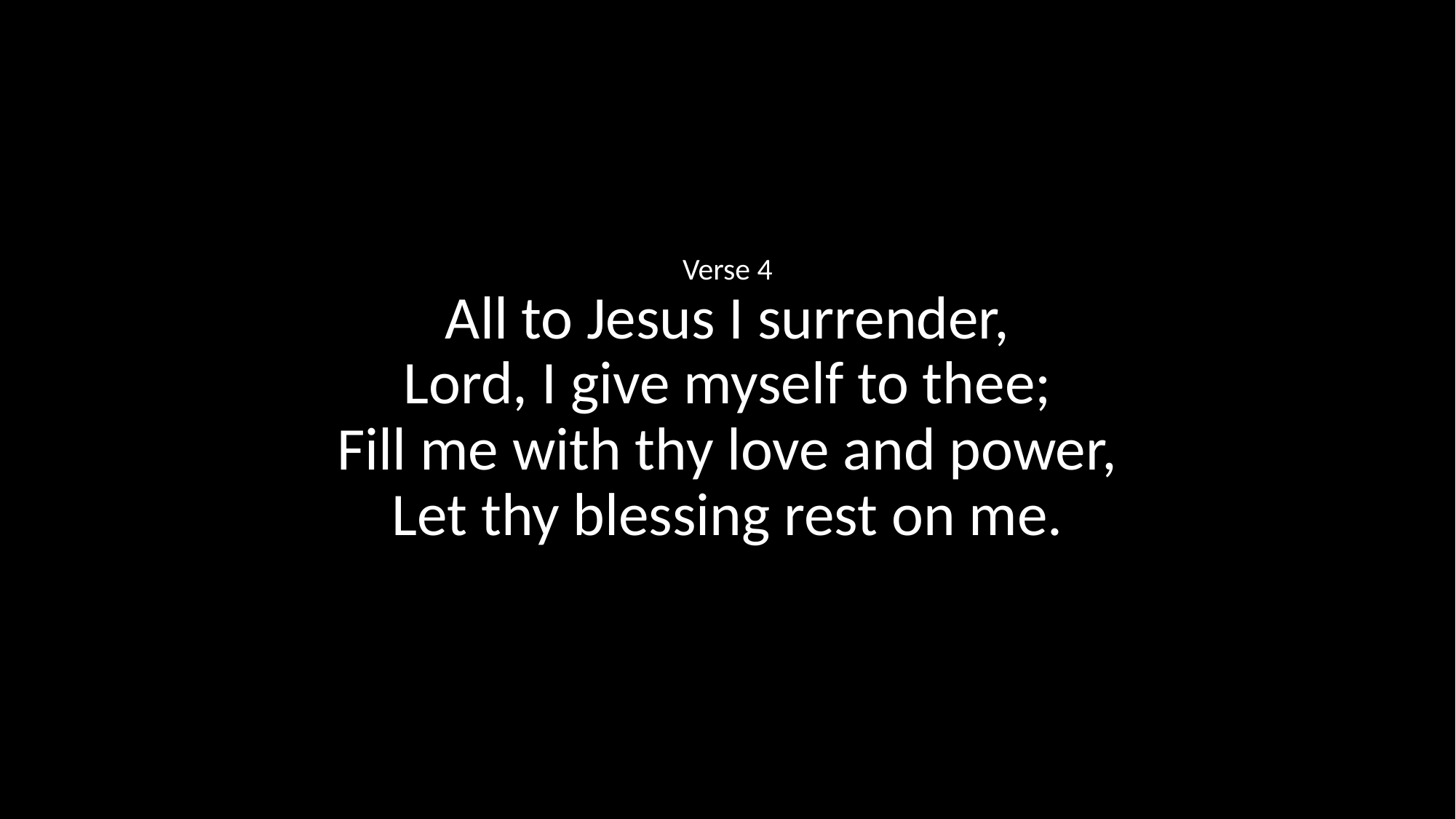

Verse 4
All to Jesus I surrender,
Lord, I give myself to thee;
Fill me with thy love and power,
Let thy blessing rest on me.